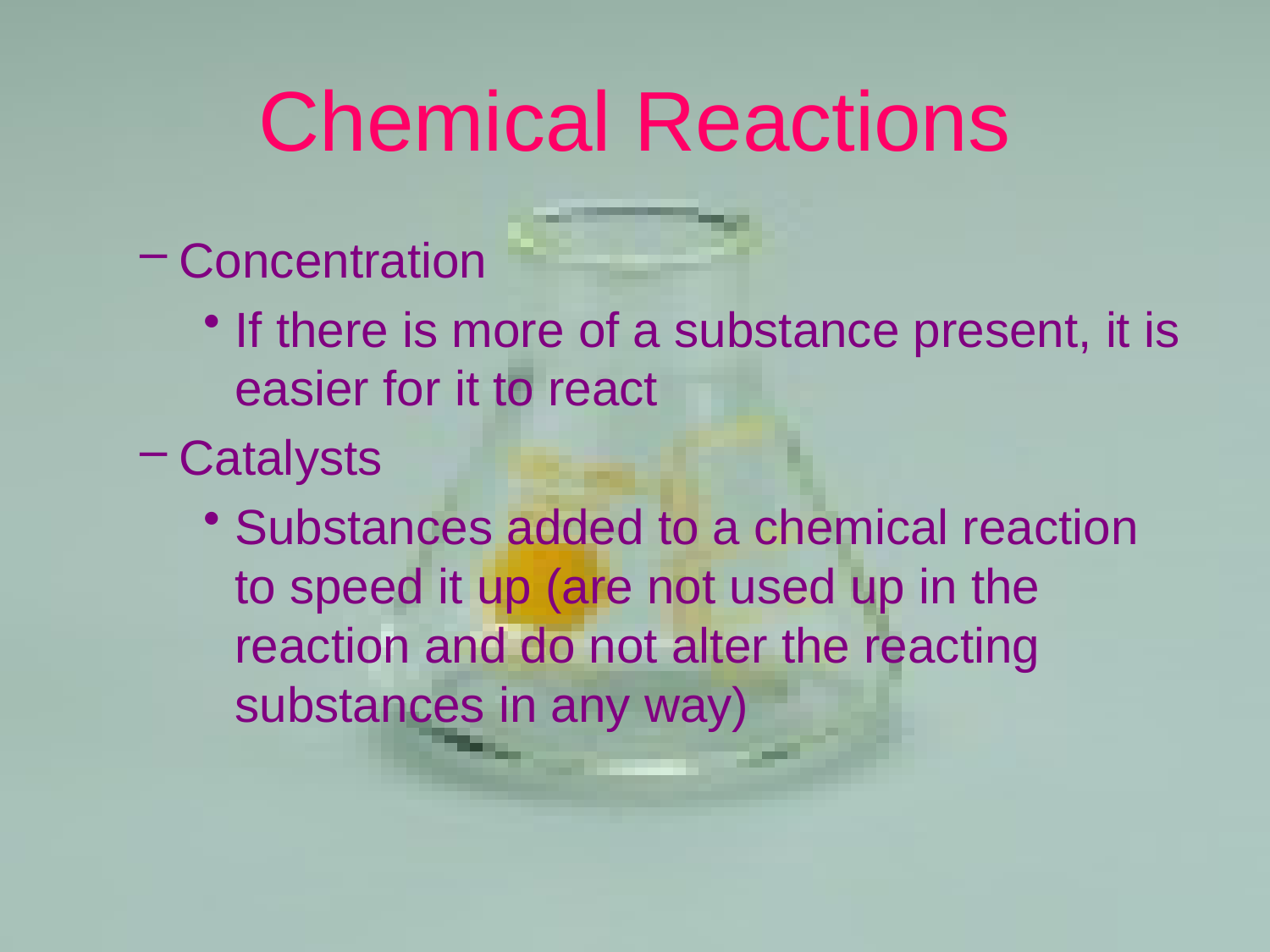

# Chemical Reactions
Concentration
If there is more of a substance present, it is easier for it to react
Catalysts
Substances added to a chemical reaction to speed it up (are not used up in the reaction and do not alter the reacting substances in any way)